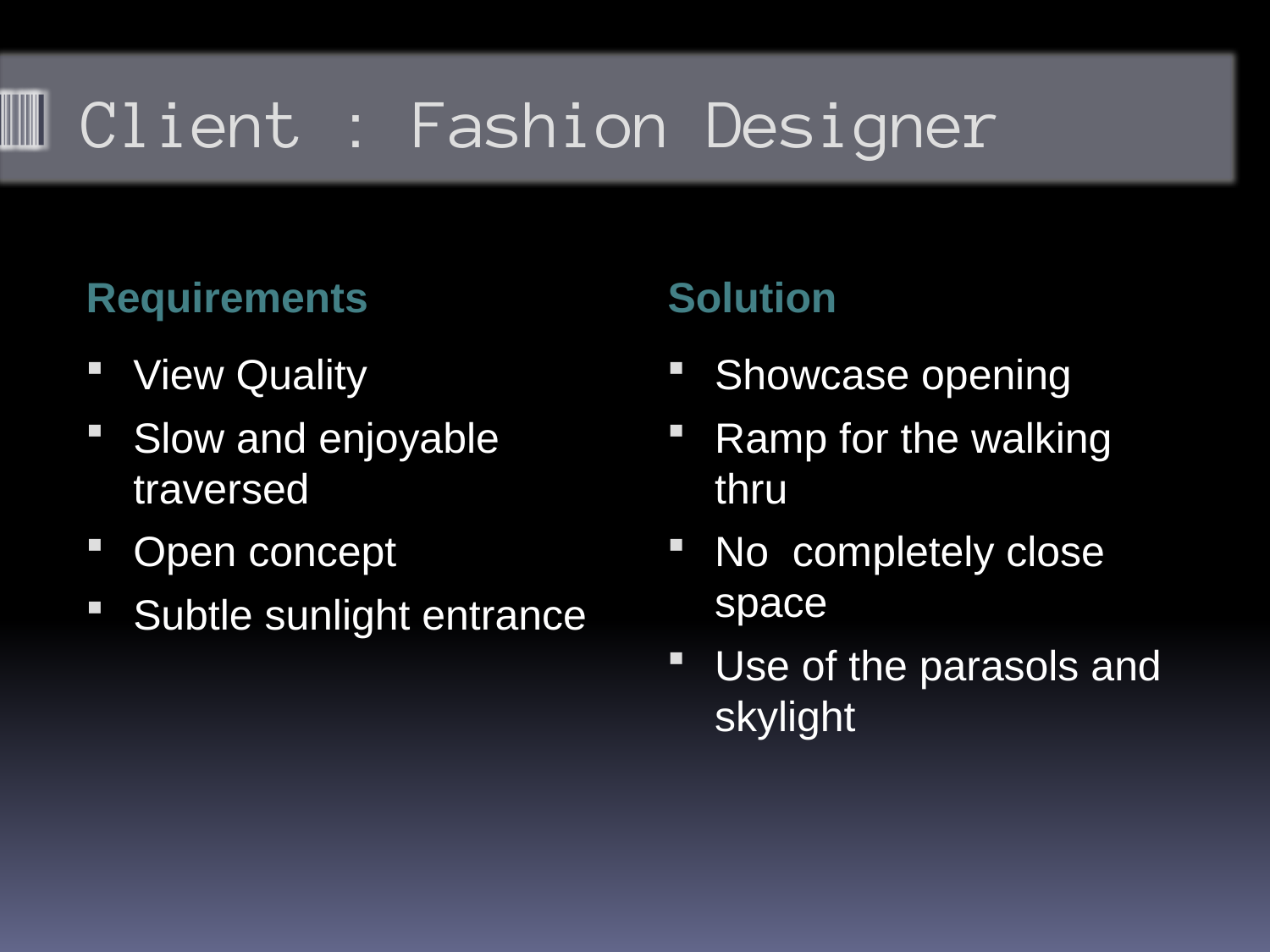

# Client : Fashion Designer
Requirements
Solution
View Quality
Slow and enjoyable traversed
Open concept
Subtle sunlight entrance

Showcase opening
Ramp for the walking thru
No  completely close space
Use of the parasols and skylight